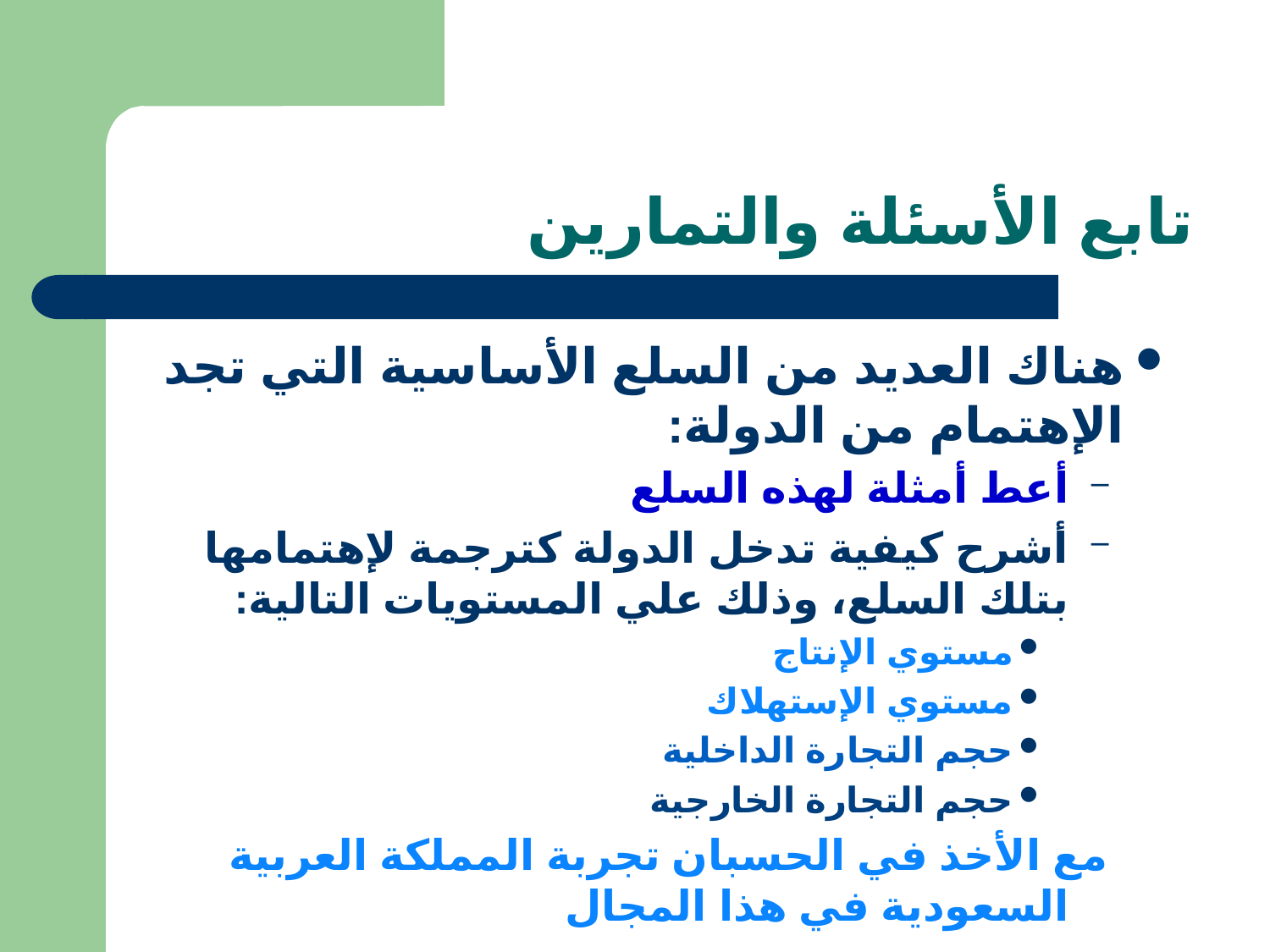

# تابع الأسئلة والتمارين
هناك العديد من السلع الأساسية التي تجد الإهتمام من الدولة:
أعط أمثلة لهذه السلع
أشرح كيفية تدخل الدولة كترجمة لإهتمامها بتلك السلع، وذلك علي المستويات التالية:
مستوي الإنتاج
مستوي الإستهلاك
حجم التجارة الداخلية
حجم التجارة الخارجية
مع الأخذ في الحسبان تجربة المملكة العربية السعودية في هذا المجال